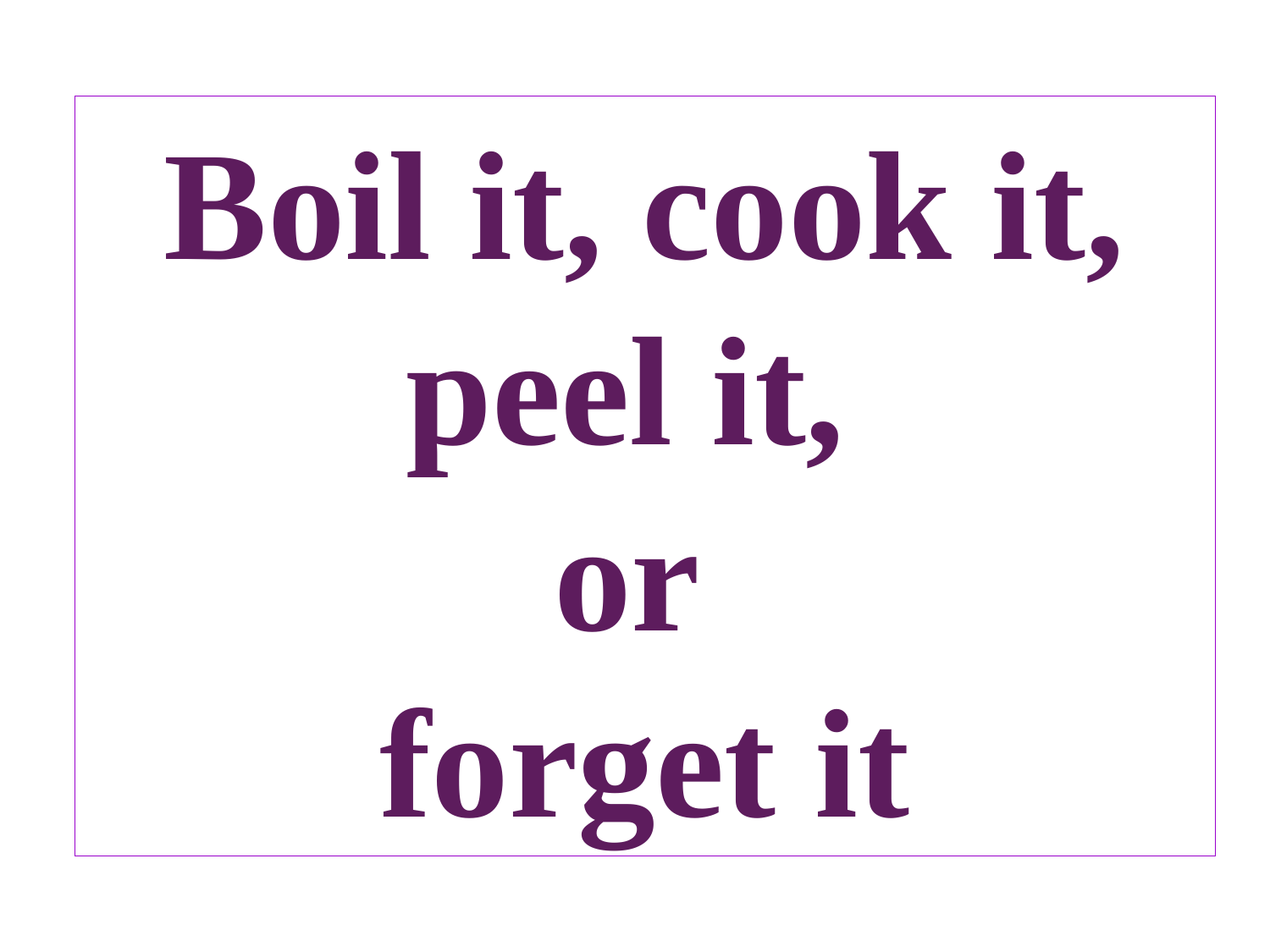

#
Boil it, cook it, peel it,
or
forget it